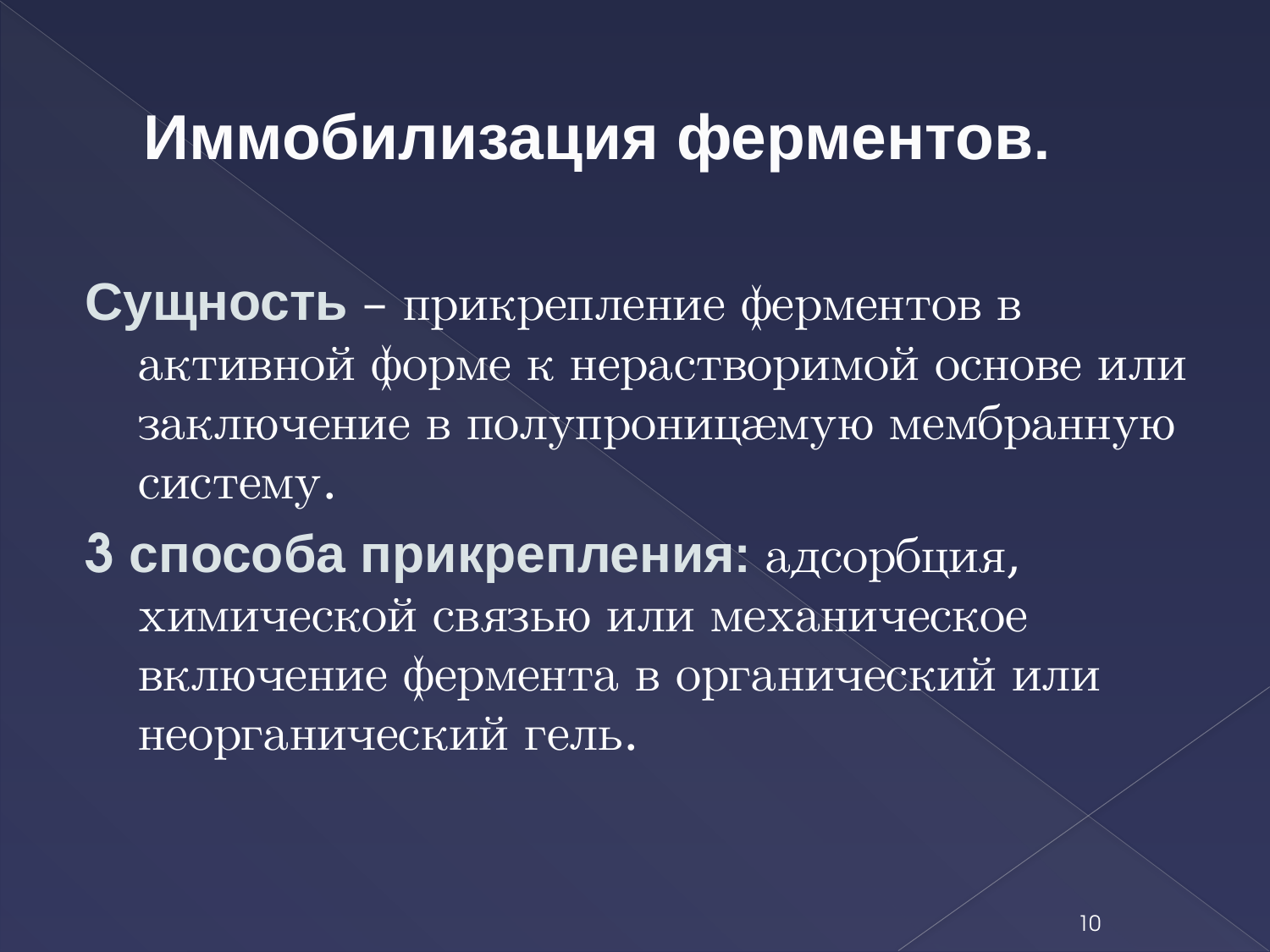

# Иммобилизация ферментов.
Сущность – прикрепление ферментов в активной форме к нерастворимой основе или заключение в полупроницаемую мембранную систему.
3 способа прикрепления: адсорбция, химической связью или механическое включение фермента в органический или неорганический гель.
10